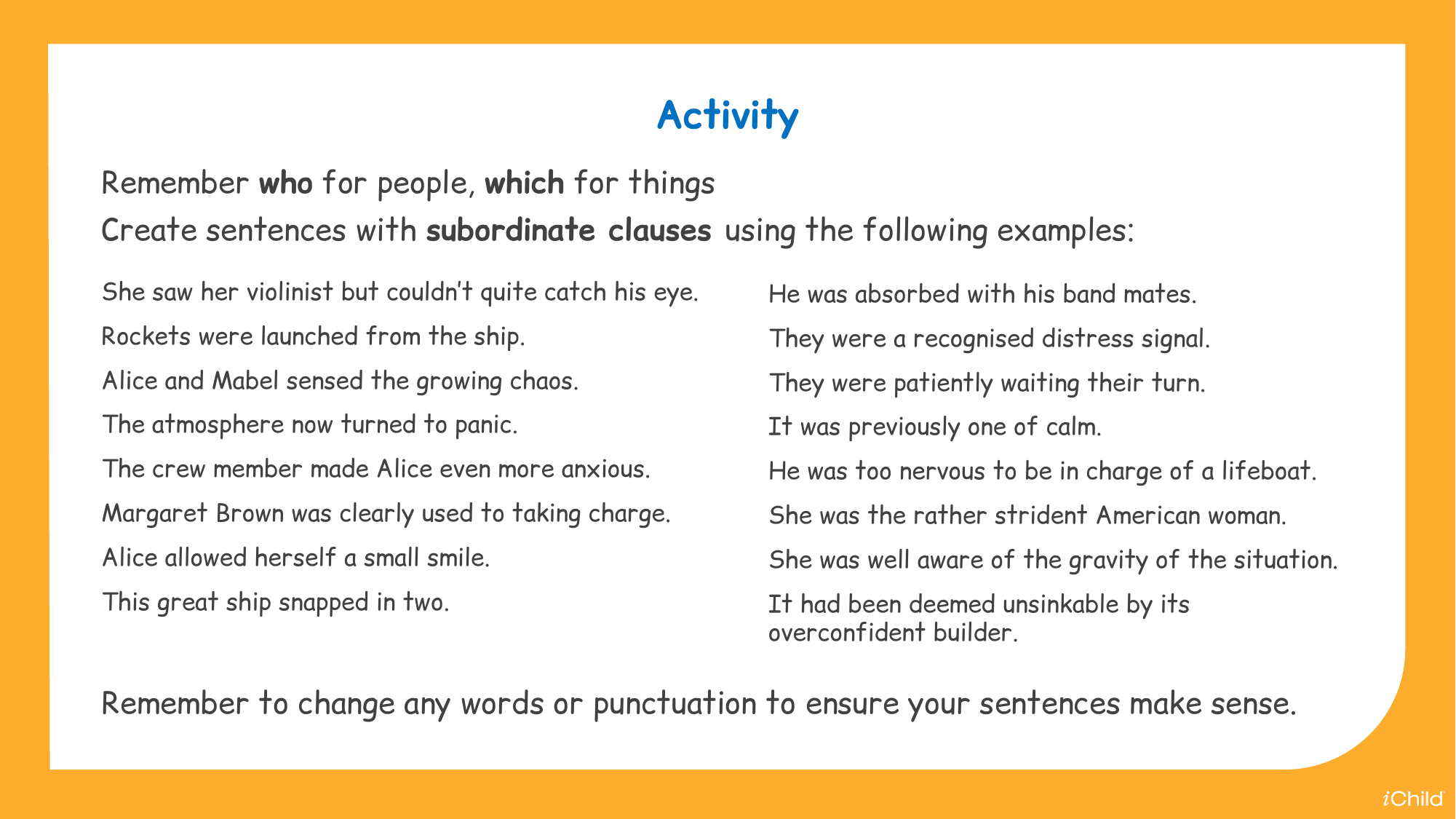

Activity
Remember who for people, which for things
Create sentences with subordinate clauses using the following examples:

She saw her violinist but couldn’t quite catch his eye.
Rockets were launched from the ship.
Alice and Mabel sensed the growing chaos.
The atmosphere now turned to panic.
The crew member made Alice even more anxious.
Margaret Brown was clearly used to taking charge.
Alice allowed herself a small smile.
This great ship snapped in two.
He was absorbed with his band mates.
They were a recognised distress signal.
They were patiently waiting their turn.
It was previously one of calm.
He was too nervous to be in charge of a lifeboat.
She was the rather strident American woman.
She was well aware of the gravity of the situation.
It had been deemed unsinkable by its overconfident builder.
Remember to change any words or punctuation to ensure your sentences make sense.